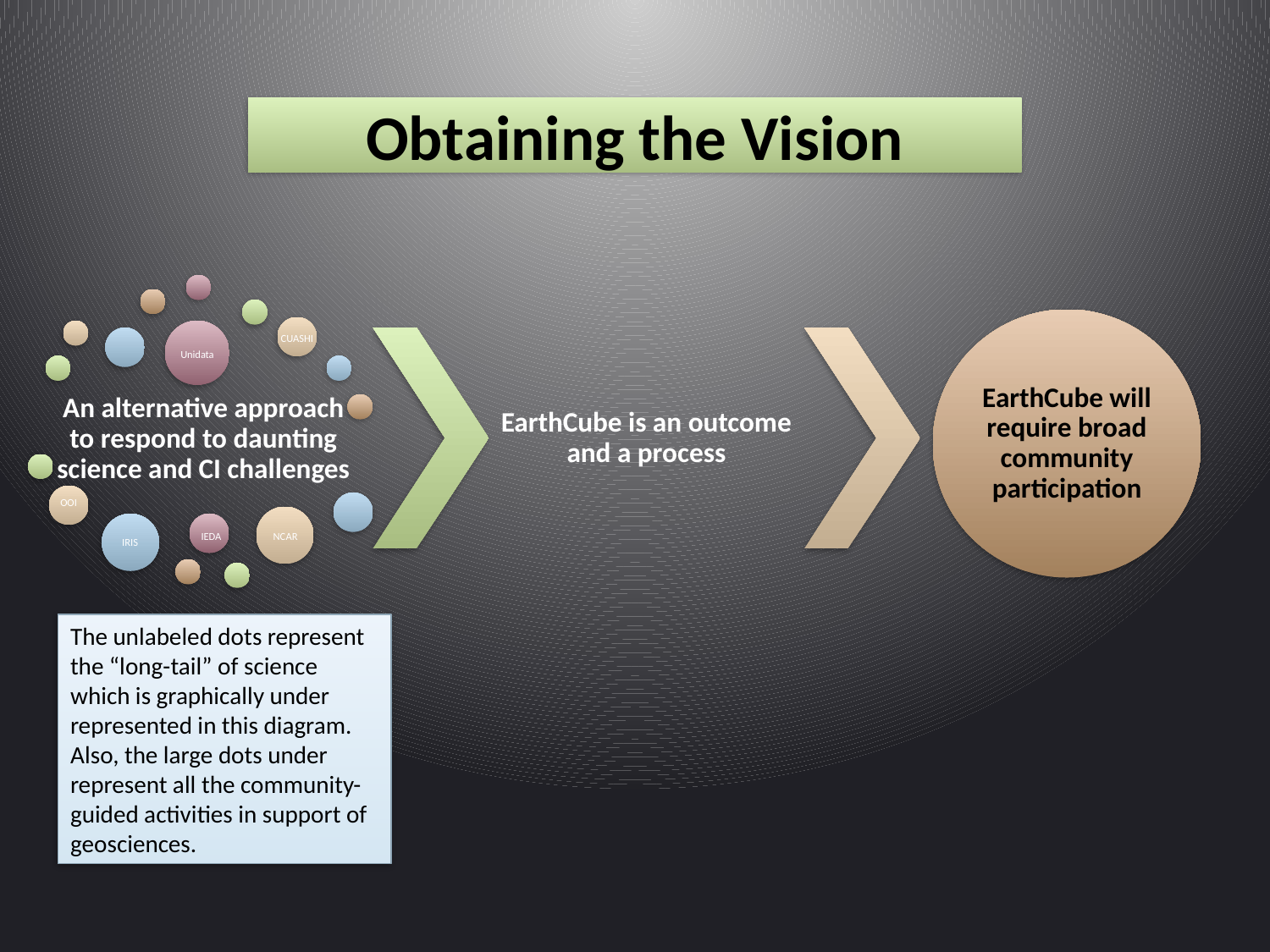

Obtaining the Vision
An alternative approach to respond to daunting science and CI challenges
EarthCube is an outcome and a process
EarthCube will require broad community participation
CUASHI
Unidata
OOI
IEDA
NCAR
IRIS
The unlabeled dots represent the “long-tail” of science which is graphically under represented in this diagram. Also, the large dots under represent all the community-guided activities in support of geosciences.